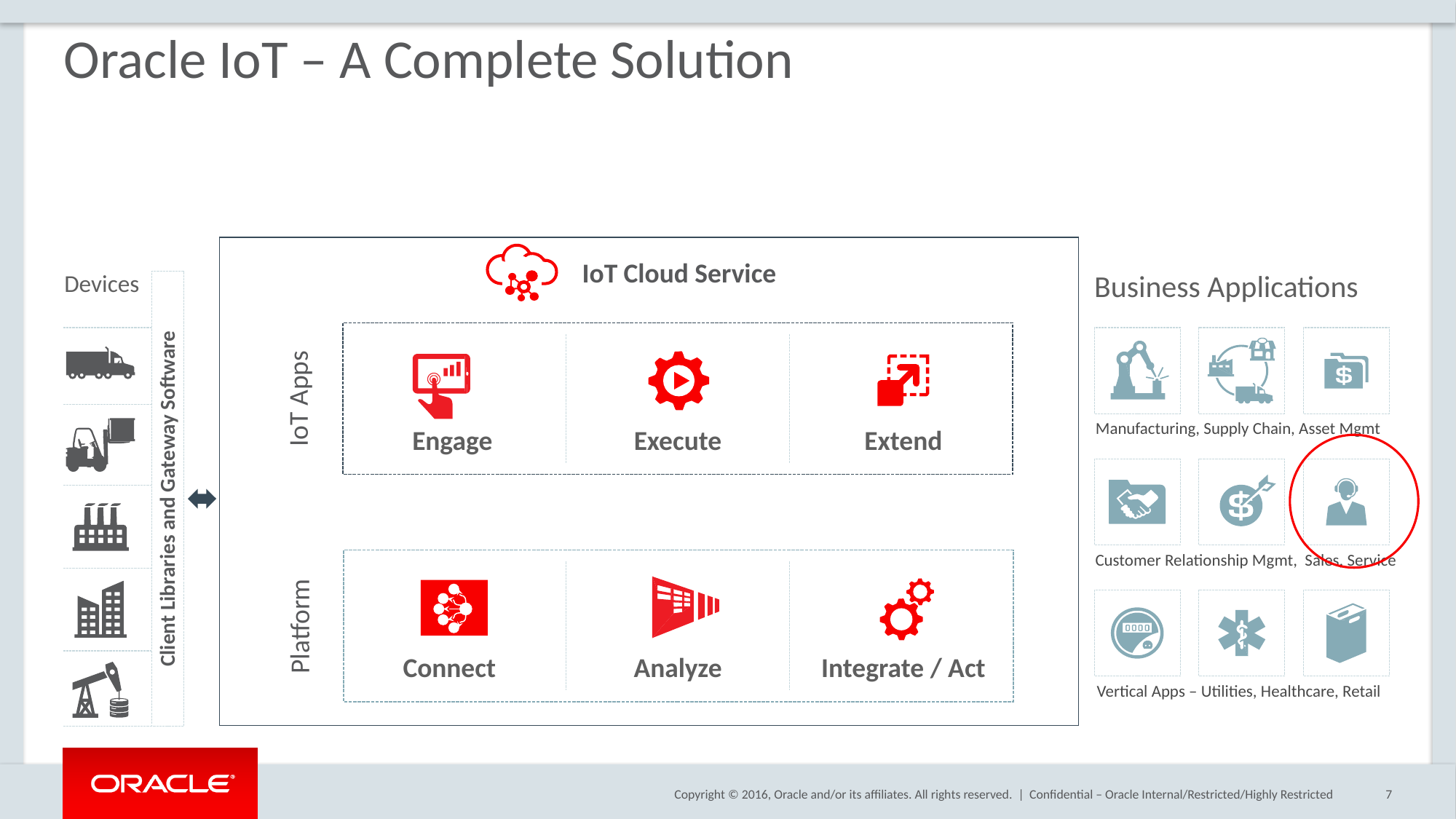

# Oracle IoT – A Complete Solution

Business Applications

Manufacturing, Supply Chain, Asset Mgmt

Customer Relationship Mgmt,  Sales, Service

Vertical Apps – Utilities, Healthcare, Retail

IoT Cloud Service
Devices
Client Libraries and Gateway Software

Engage
Execute
Extend

IoT Apps

Connect
Analyze
Integrate / Act

Platform

Confidential – Oracle Internal/Restricted/Highly Restricted
7